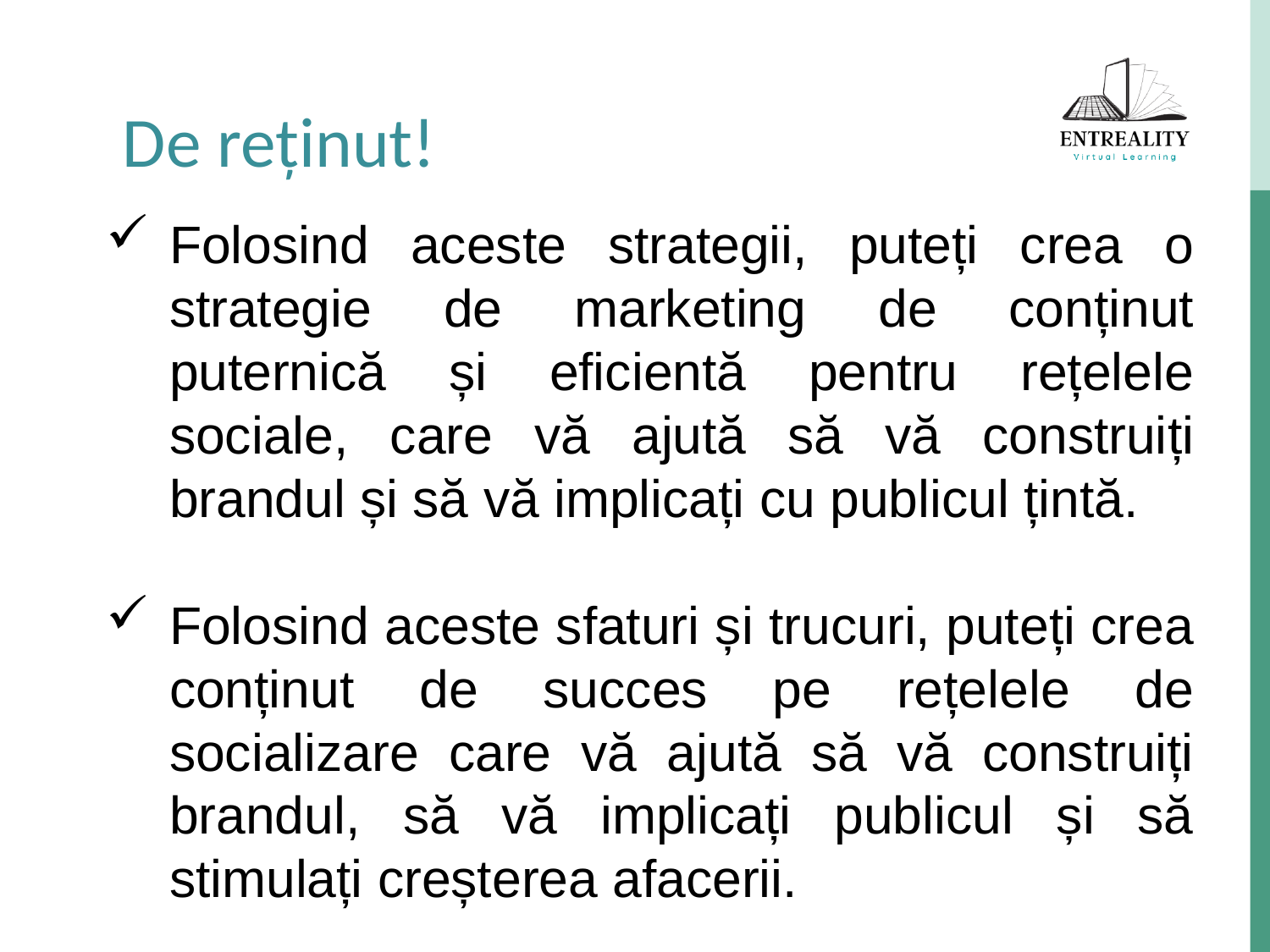

De reținut!
Folosind aceste strategii, puteți crea o strategie de marketing de conținut puternică și eficientă pentru rețelele sociale, care vă ajută să vă construiți brandul și să vă implicați cu publicul țintă.

Folosind aceste sfaturi și trucuri, puteți crea conținut de succes pe rețelele de socializare care vă ajută să vă construiți brandul, să vă implicați publicul și să stimulați creșterea afacerii.